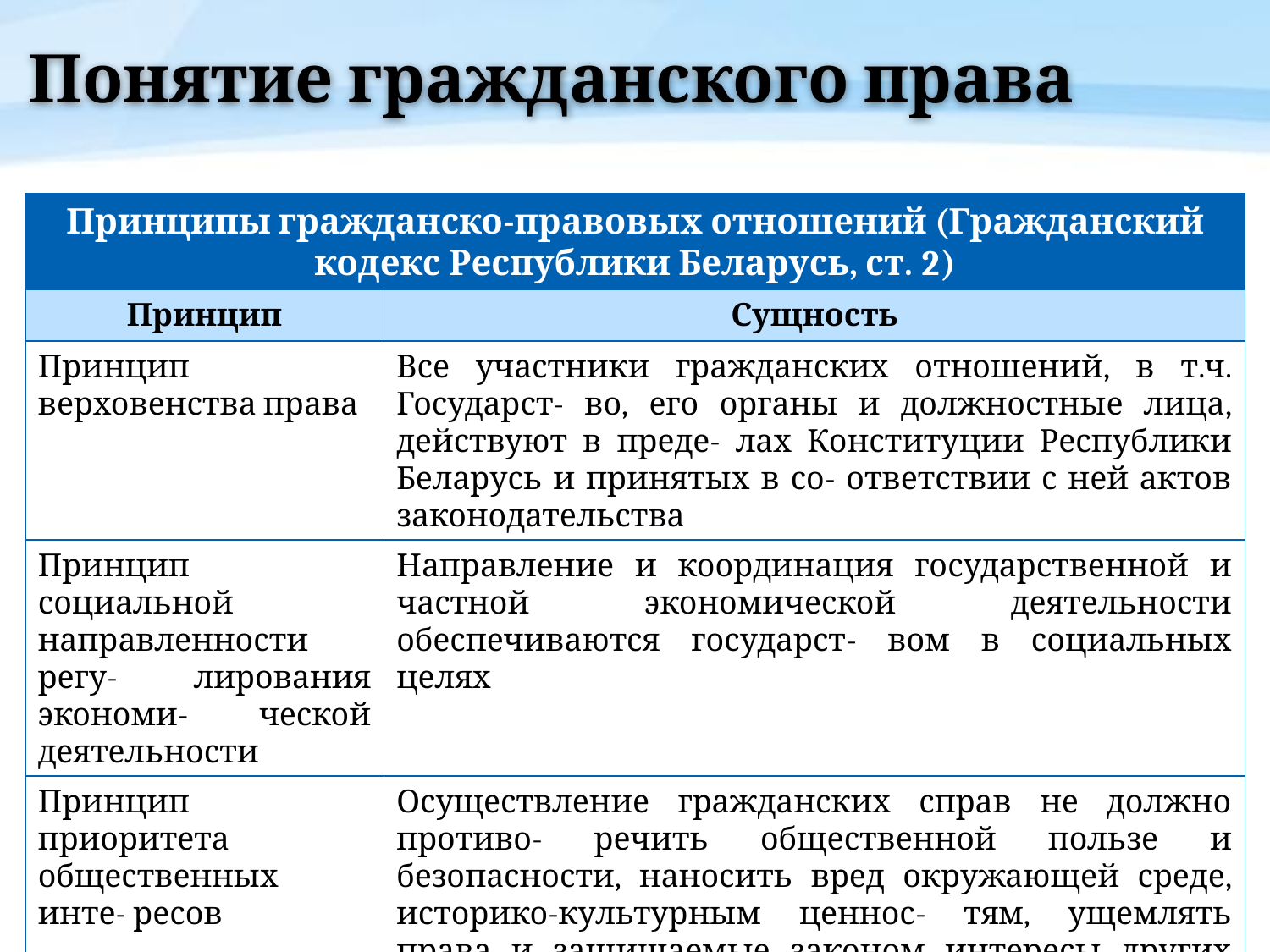

# Понятие гражданского права
| Принципы гражданско-правовых отношений (Гражданский кодекс Республики Беларусь, ст. 2) |  |
| --- | --- |
| Принцип | Сущность |
| Принцип верховенства права | Все участники гражданских отношений, в т.ч. Государст- во, его органы и должностные лица, действуют в преде- лах Конституции Республики Беларусь и принятых в со- ответствии с ней актов законодательства |
| Принцип социальной направленности регу- лирования экономи- ческой деятельности | Направление и координация государственной и частной экономической деятельности обеспечиваются государст- вом в социальных целях |
| Принцип приоритета общественных инте- ресов | Осуществление гражданских справ не должно противо- речить общественной пользе и безопасности, наносить вред окружающей среде, историко-культурным ценнос- тям, ущемлять права и защищаемые законом интересы других лиц |